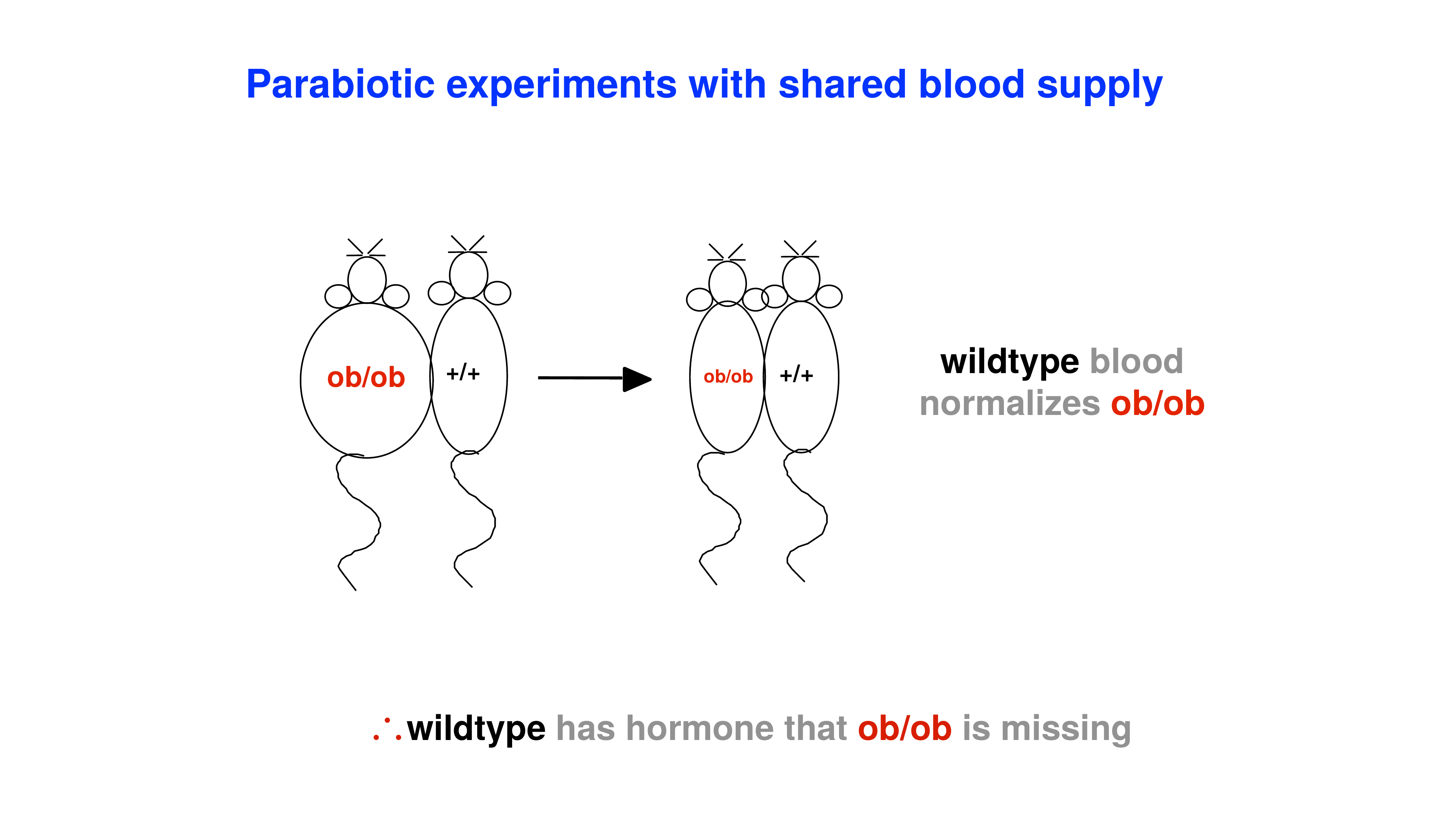

# Parabiotic experiments with shared blood supply

+/+
ob/ob

+/+

ob/ob

wildtype blood
normalizes ob/ob
∴wildtype has hormone that ob/ob is missing